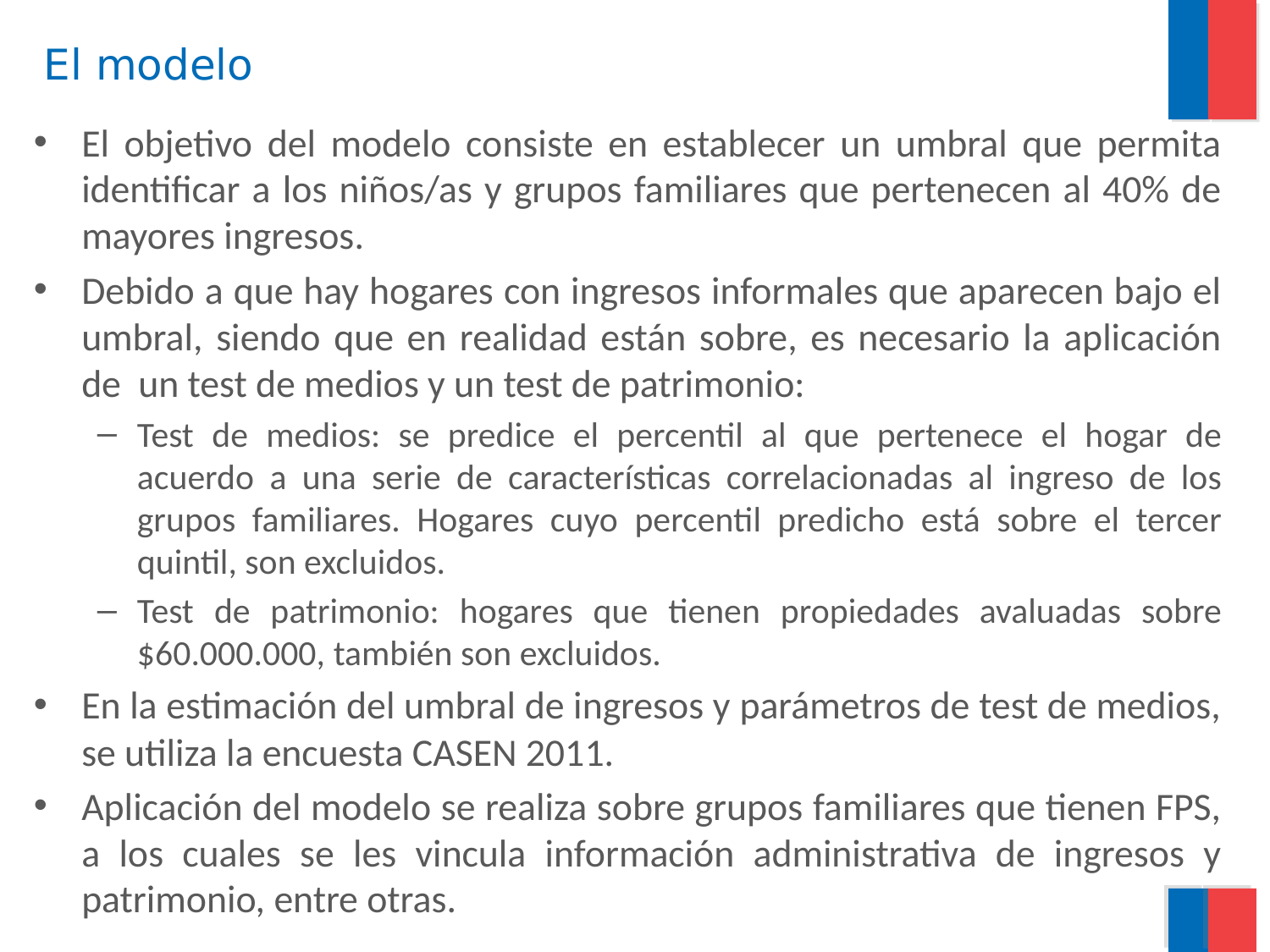

# El modelo
El objetivo del modelo consiste en establecer un umbral que permita identificar a los niños/as y grupos familiares que pertenecen al 40% de mayores ingresos.
Debido a que hay hogares con ingresos informales que aparecen bajo el umbral, siendo que en realidad están sobre, es necesario la aplicación de  un test de medios y un test de patrimonio:
Test de medios: se predice el percentil al que pertenece el hogar de acuerdo a una serie de características correlacionadas al ingreso de los grupos familiares. Hogares cuyo percentil predicho está sobre el tercer quintil, son excluidos.
Test de patrimonio: hogares que tienen propiedades avaluadas sobre $60.000.000, también son excluidos.
En la estimación del umbral de ingresos y parámetros de test de medios, se utiliza la encuesta CASEN 2011.
Aplicación del modelo se realiza sobre grupos familiares que tienen FPS, a los cuales se les vincula información administrativa de ingresos y patrimonio, entre otras.